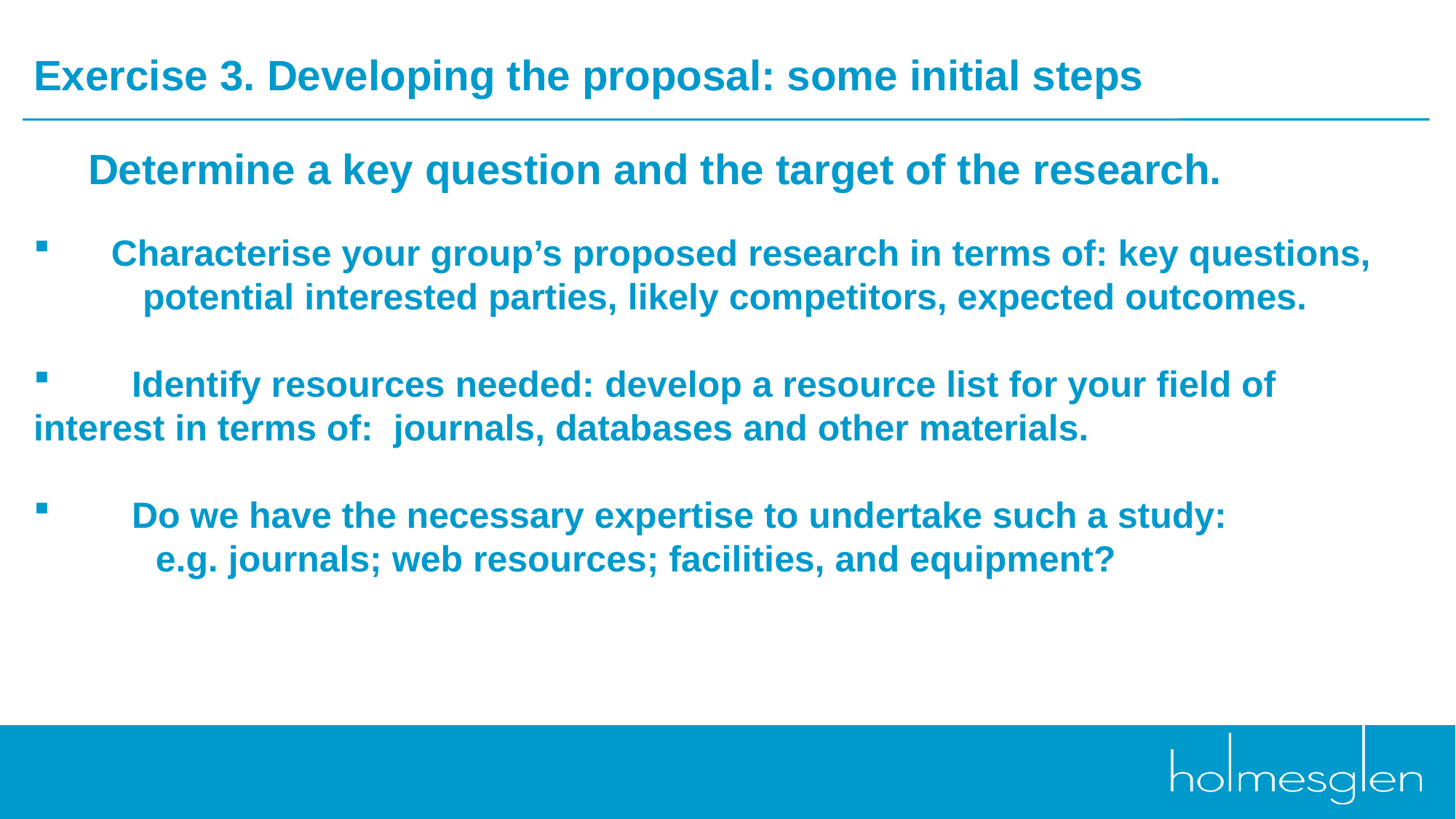

# Exercise 3. Developing the proposal: some initial steps
Determine a key question and the target of the research.

      Characterise your group’s proposed research in terms of: key questions, 	potential interested parties, likely competitors, expected outcomes.

        Identify resources needed: develop a resource list for your field of 	interest in terms of:  journals, databases and other materials.

        Do we have the necessary expertise to undertake such a study:
            e.g. journals; web resources; facilities, and equipment?